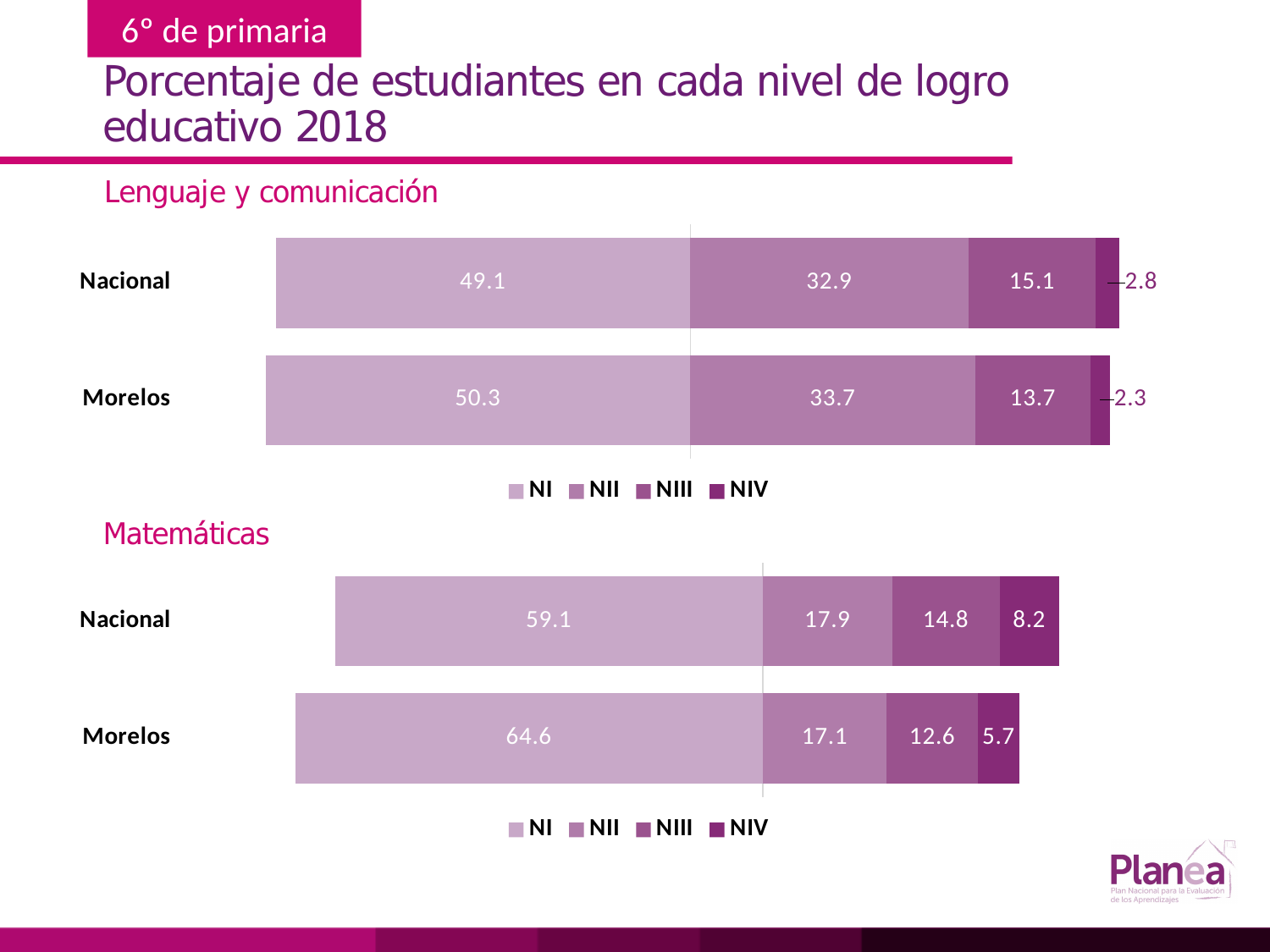

# Porcentaje de estudiantes en cada nivel de logro educativo 2018

Lenguaje y comunicación

### Chart

| Category |  |  |  |  |
|---|---|---|---|---|
| Morelos | -50.3 | 33.7 | 13.7 | 2.3 |
| Nacional | -49.1 | 32.9 | 15.1 | 2.8 |
Matemáticas

### Chart

| Category |  |  |  |  |
|---|---|---|---|---|
| Morelos | -64.6 | 17.1 | 12.6 | 5.7 |
| Nacional | -59.1 | 17.9 | 14.8 | 8.2 |